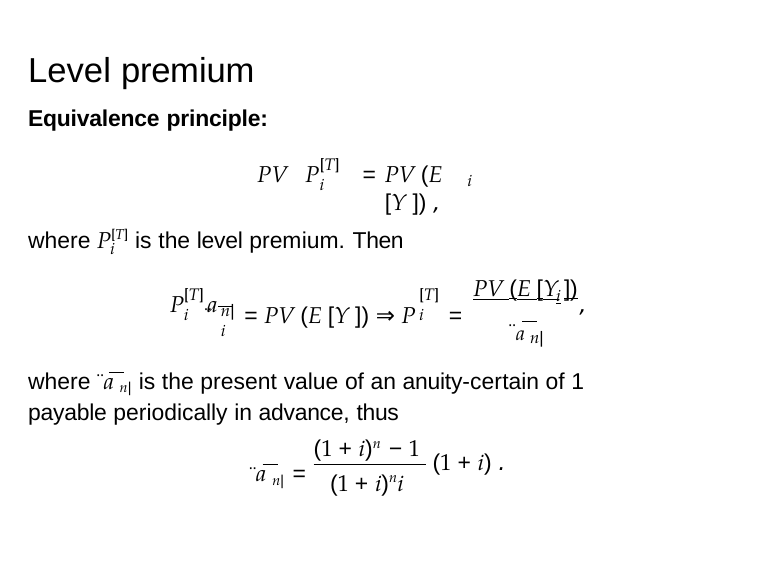

# Level premium
Equivalence principle:

[T]
PV  P	=
PV (E [Y ]) ,
i
i
where P[T] is the level premium. Then
i
PV (E [Y ])
[T]
[T]
i
P	a
¨	= PV (E [Y ]) ⇒ P	=
,
n|	i
i
i

¨a n|

where ¨a n| is the present value of an anuity-certain of 1 payable periodically in advance, thus

(1 + i)n − 1
(1 + i)ni
¨a n| =
(1 + i) .